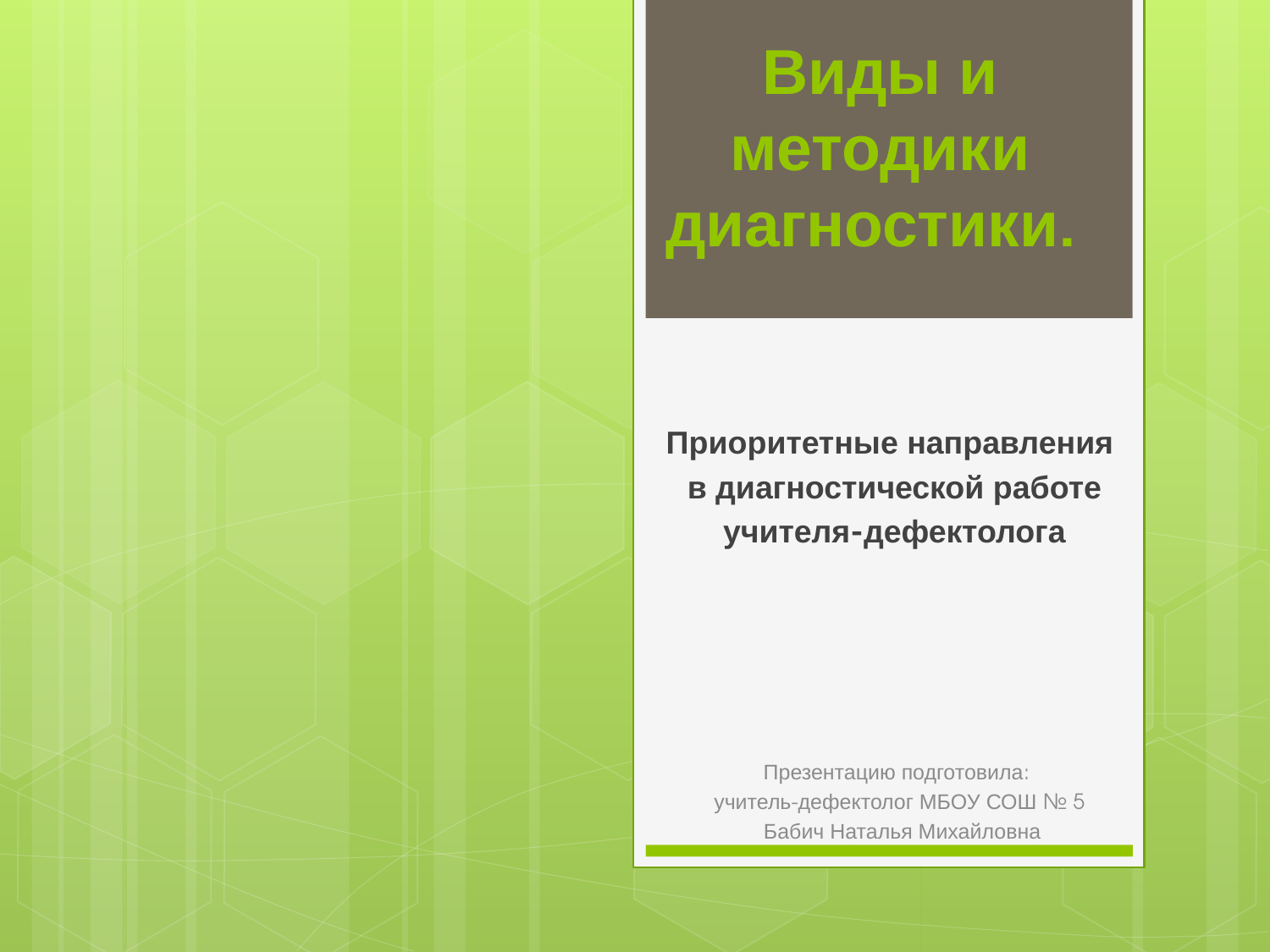

# Виды и методики диагностики.
Приоритетные направления
 в диагностической работе
 учителя-дефектолога
Презентацию подготовила:
учитель-дефектолог МБОУ СОШ № 5
 Бабич Наталья Михайловна